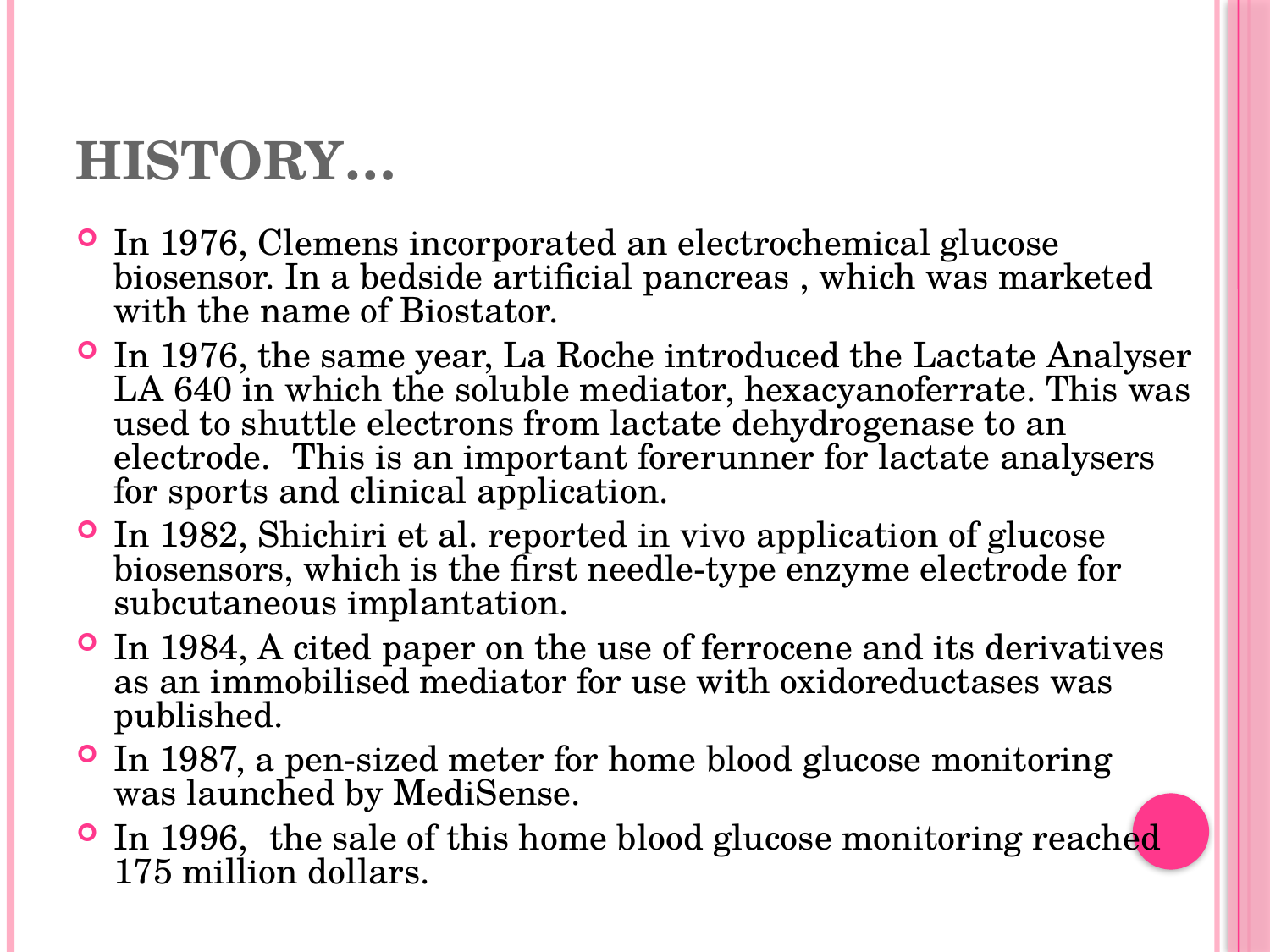

# History…
In 1976, Clemens incorporated an electrochemical glucose biosensor. In a bedside artificial pancreas , which was marketed with the name of Biostator.
In 1976, the same year, La Roche introduced the Lactate Analyser LA 640 in which the soluble mediator, hexacyanoferrate. This was used to shuttle electrons from lactate dehydrogenase to an electrode.  This is an important forerunner for lactate analysers for sports and clinical application.
In 1982, Shichiri et al. reported in vivo application of glucose biosensors, which is the first needle-type enzyme electrode for subcutaneous implantation.
In 1984, A cited paper on the use of ferrocene and its derivatives as an immobilised mediator for use with oxidoreductases was published.
In 1987, a pen-sized meter for home blood glucose monitoring  was launched by MediSense.
In 1996,  the sale of this home blood glucose monitoring reached 175 million dollars.